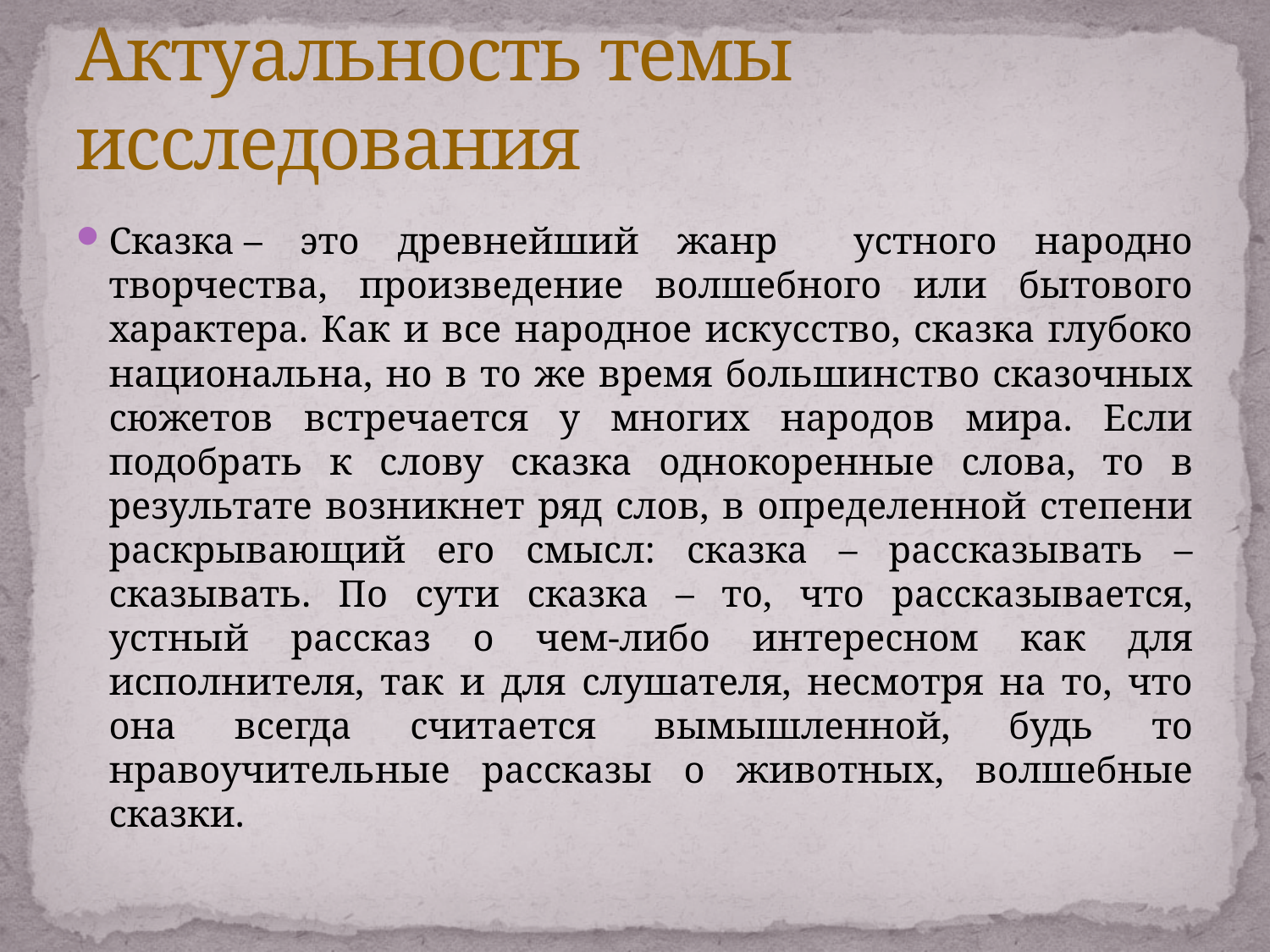

# Актуальность темы исследования
Сказка – это древнейший жанр  устного народно творчества, произведение волшебного или бытового характера. Как и все народное искусство, сказка глубоко национальна, но в то же время большинство сказочных сюжетов встречается у многих народов мира. Если подобрать к слову сказка однокоренные слова, то в результате возникнет ряд слов, в определенной степени раскрывающий его смысл: сказка – рассказывать – сказывать. По сути сказка – то, что рассказывается, устный рассказ о чем-либо интересном как для исполнителя, так и для слушателя, несмотря на то, что она всегда считается вымышленной, будь то нравоучительные рассказы о животных, волшебные сказки.